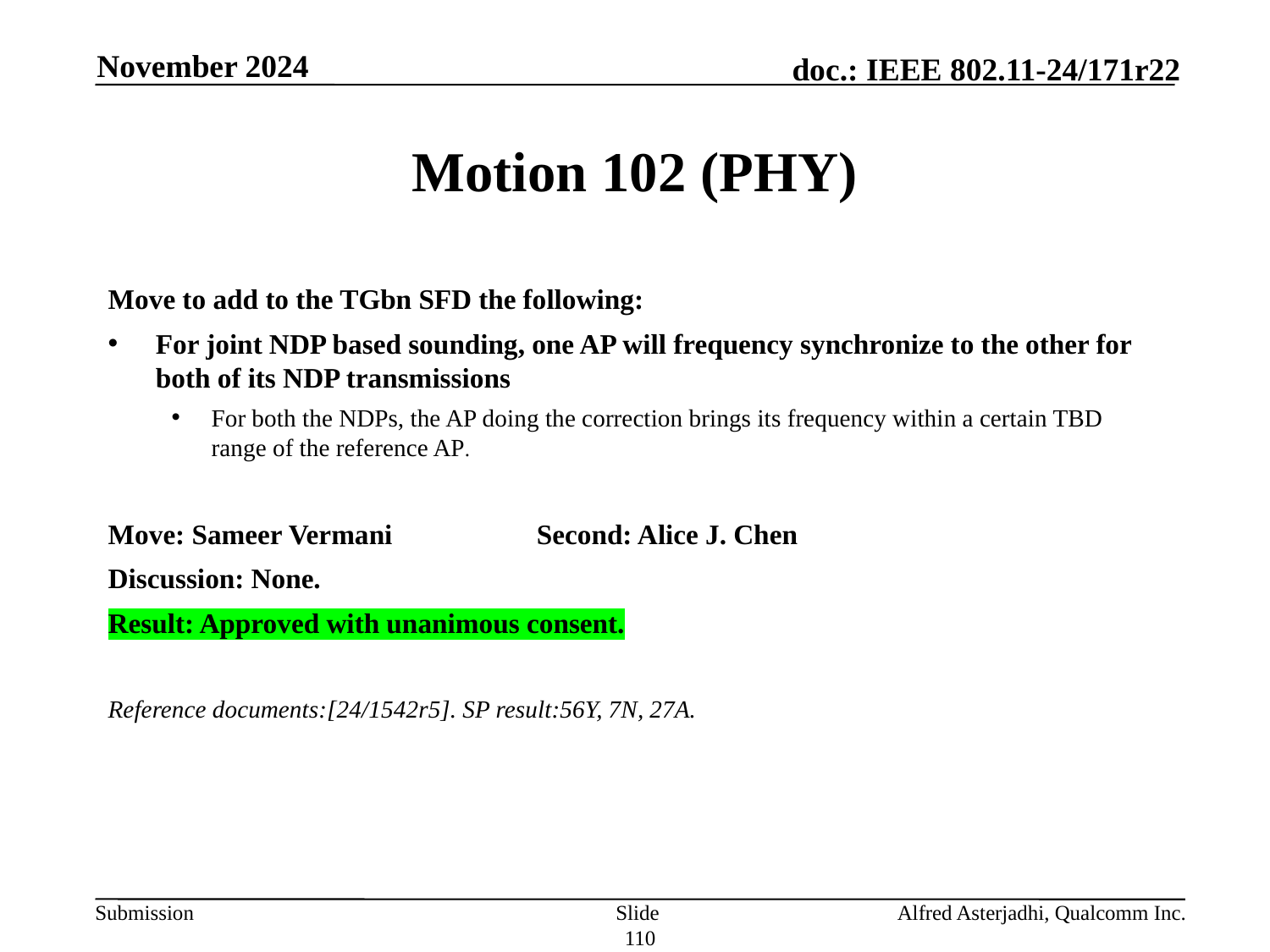

November 2024
# Motion 102 (PHY)
Move to add to the TGbn SFD the following:
For joint NDP based sounding, one AP will frequency synchronize to the other for both of its NDP transmissions
For both the NDPs, the AP doing the correction brings its frequency within a certain TBD range of the reference AP.

Move: Sameer Vermani		Second: Alice J. Chen
Discussion: None.
Result: Approved with unanimous consent.

Reference documents:[24/1542r5]. SP result:56Y, 7N, 27A.

Slide 110
Alfred Asterjadhi, Qualcomm Inc.